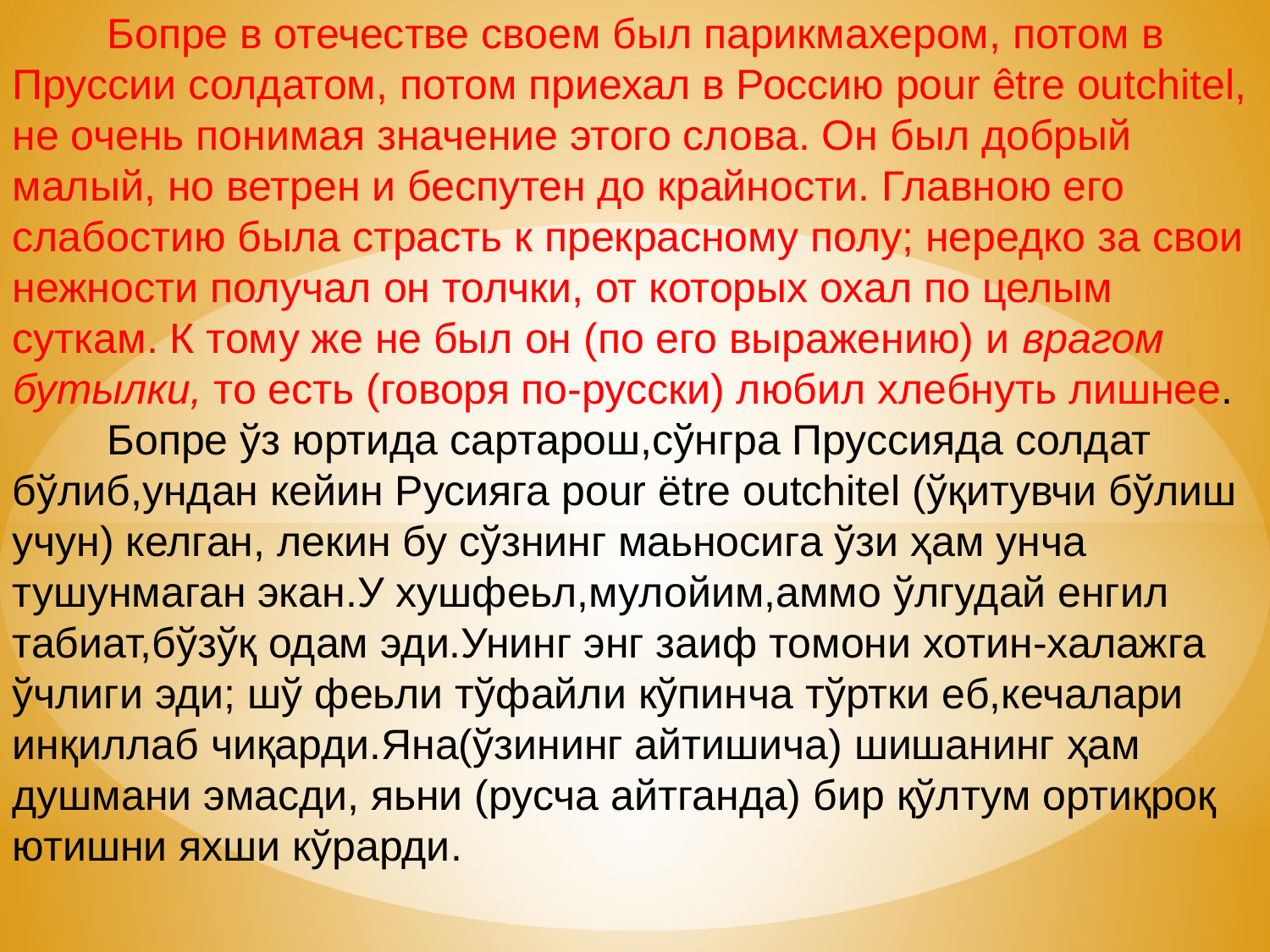

Бопре в отечестве своем был парикмахером, потом в Пруссии солдатом, потом приехал в Россию pour être outchitel, не очень понимая значение этого слова. Он был добрый малый, но ветрен и беспутен до крайности. Главною его слабостию была страсть к прекрасному полу; нередко за свои нежности получал он толчки, от которых охал по целым суткам. К тому же не был он (по его выражению) и врагом бутылки, то есть (говоря по-русски) любил хлебнуть лишнее.
        Бопре ўз юртида сартарош,сўнгра Пруссияда солдат бўлиб,ундан кейин Русияга pour ёtre outchitel (ўқитувчи бўлиш учун) келган, лекин бу сўзнинг маьносига ўзи ҳам унча тушунмаган экан.У хушфеьл,мулойим,аммо ўлгудай енгил табиат,бўзўқ одам эди.Унинг энг заиф томони хотин-халажга ўчлиги эди; шў феьли тўфайли кўпинча тўртки еб,кечалари инқиллаб чиқарди.Яна(ўзининг айтишича) шишанинг ҳам душмани эмасди, яьни (русча айтганда) бир қўлтум ортиқроқ ютишни яхши кўрарди.